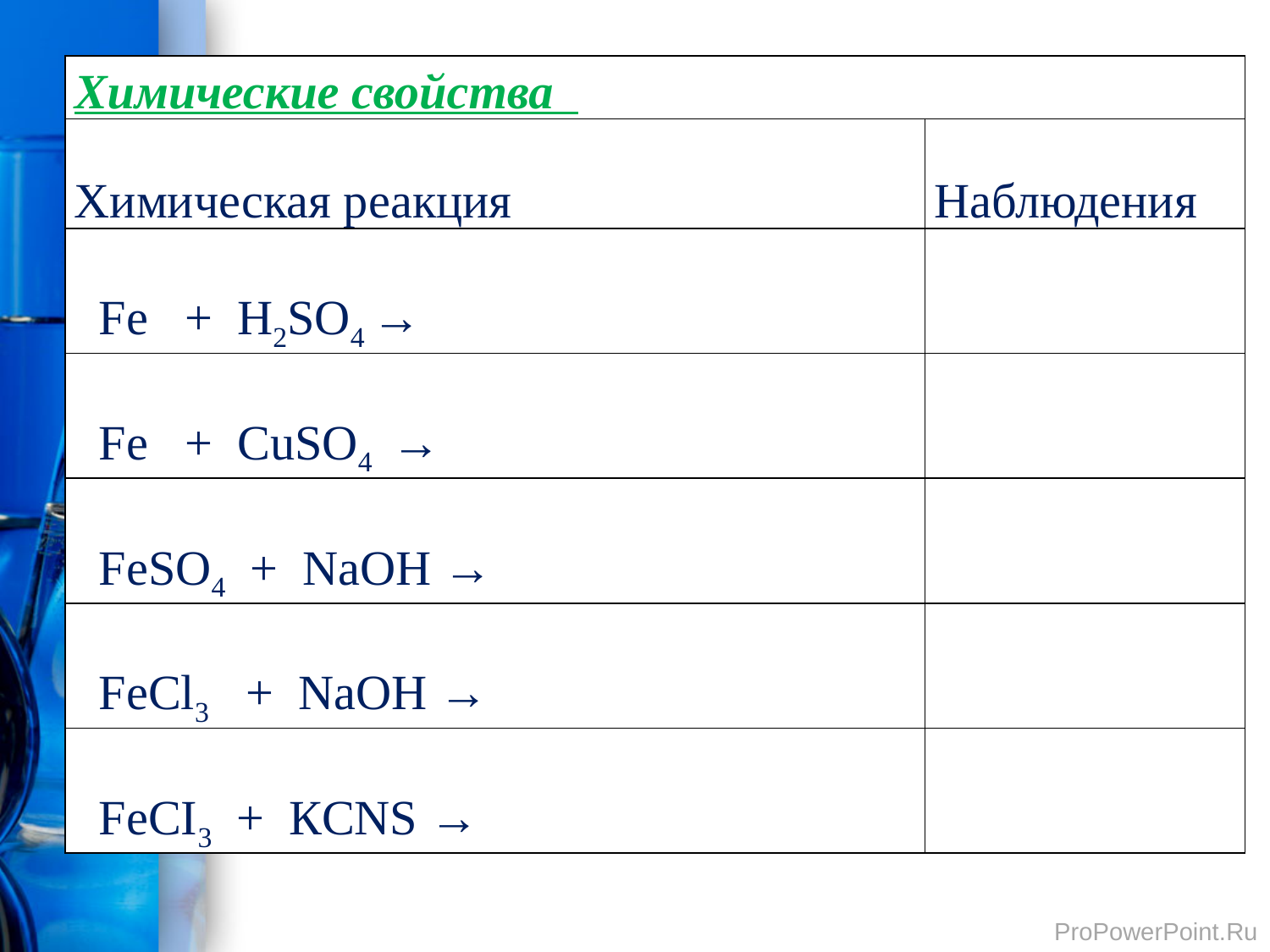

| Химические свойства |  |
| --- | --- |
| Химическая реакция | Наблюдения |
| Fe + H2SO4 → |  |
| Fe + CuSO4 → |  |
| FeSO4 + NaOH → |  |
| FeCl3 + NaOH → |  |
| FeCI3 + КCNS → |  |